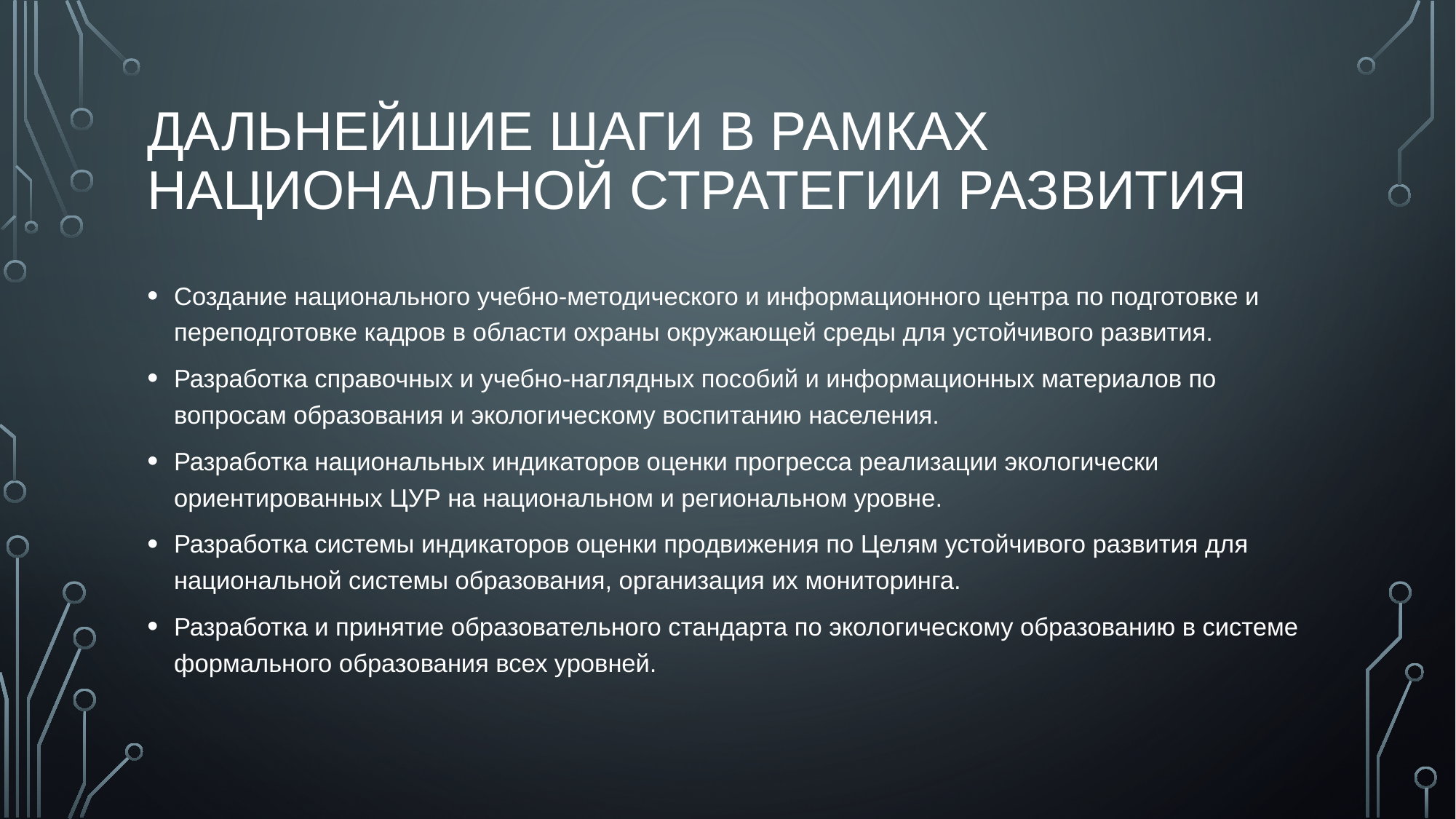

# Дальнейшие шаги в рамках национальной стратегии развития
Создание национального учебно-методического и информационного центра по подготовке и переподготовке кадров в области охраны окружающей среды для устойчивого развития.
Разработка справочных и учебно-наглядных пособий и информационных материалов по вопросам образования и экологическому воспитанию населения.
Разработка национальных индикаторов оценки прогресса реализации экологически ориентированных ЦУР на национальном и региональном уровне.
Разработка системы индикаторов оценки продвижения по Целям устойчивого развития для национальной системы образования, организация их мониторинга.
Разработка и принятие образовательного стандарта по экологическому образованию в системе формального образования всех уровней.